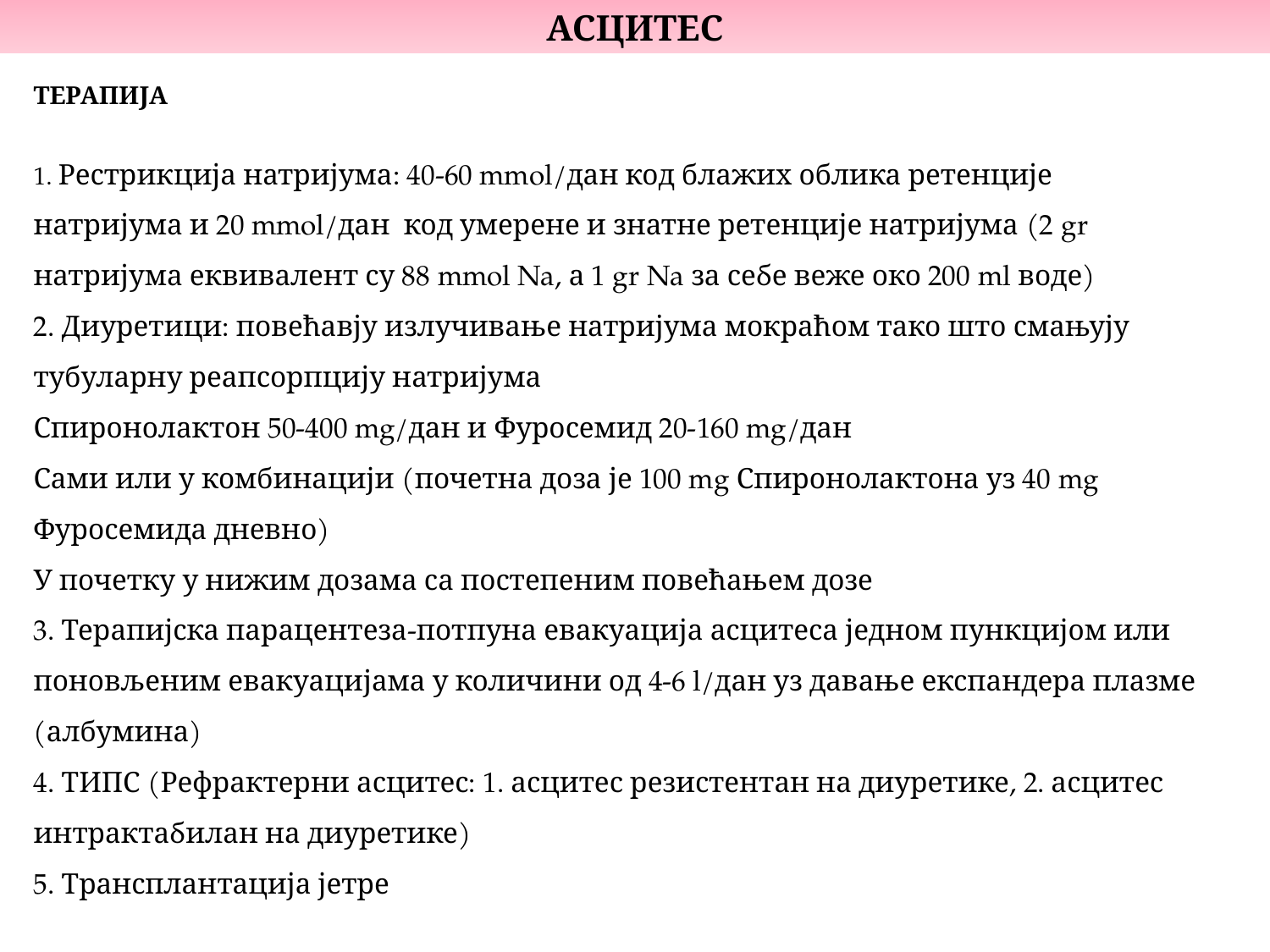

АСЦИТЕС
ТЕРАПИЈА

1. Рестрикција натријума: 40-60 mmol/дан код блажих облика ретенције натријума и 20 mmol/дан  код умерене и знатне ретенције натријума (2 gr натријума еквивалент су 88 mmol Na, а 1 gr Na за себе веже око 200 ml воде)
2. Диуретици: повећавју излучивање натријума мокраћом тако што смањују тубуларну реапсорпцију натријума
Спиронолактон 50-400 mg/дан и Фуросемид 20-160 mg/дан
Сами или у комбинацији (почетна доза је 100 mg Спиронолактона уз 40 mg Фуросемида дневно)
У почетку у нижим дозама са постепеним повећањем дозе
3. Терапијска парацентеза-потпуна евакуација асцитеса једном пункцијом или поновљеним евакуацијама у количини од 4-6 l/дан уз давање експандера плазме (албумина)
4. ТИПС (Рефрактерни асцитес: 1. асцитес резистентан на диуретике, 2. асцитес интрактабилан на диуретике)
5. Трансплантација јетре